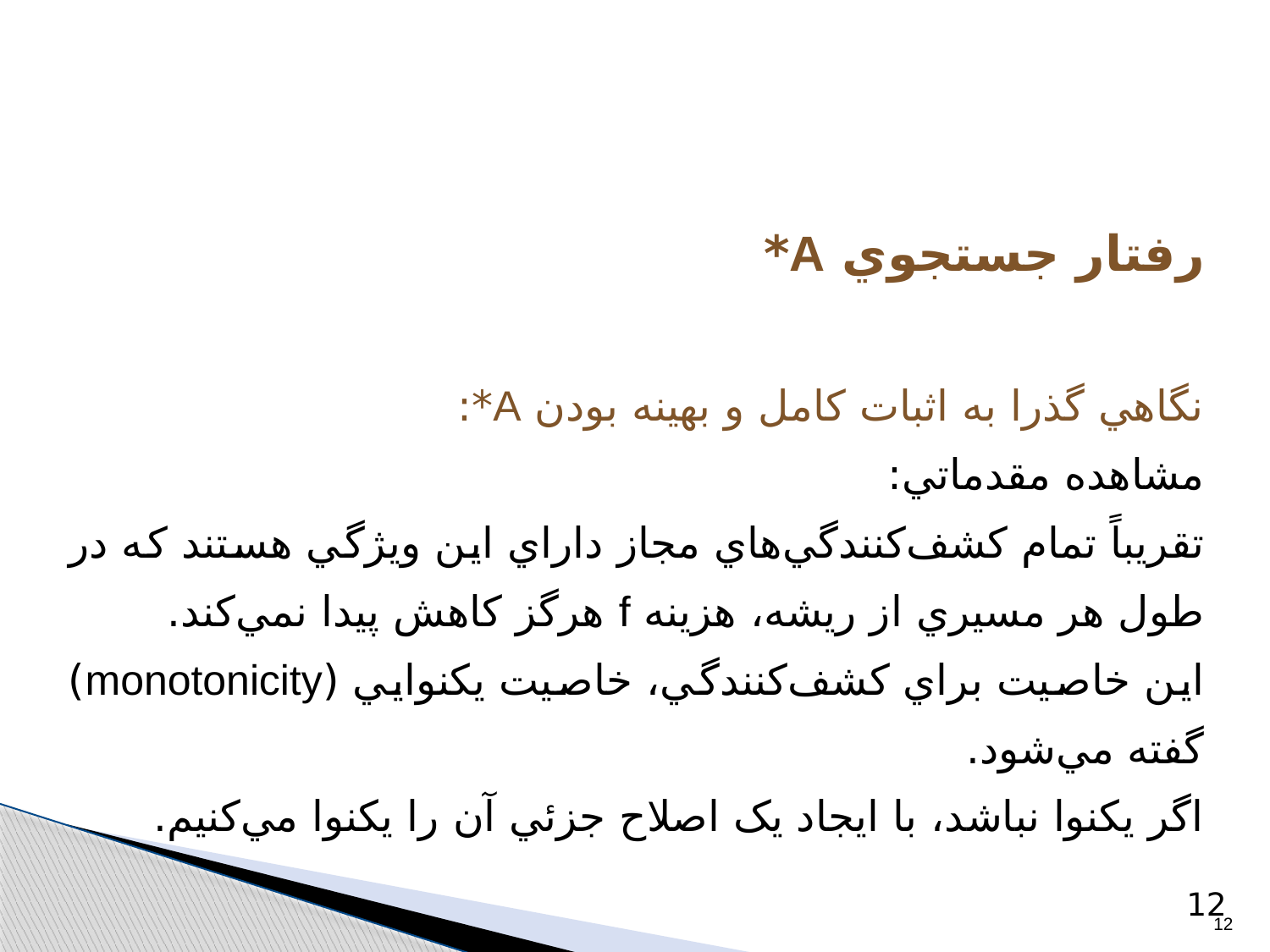

# جستجوي A*
رفتار جستجوي A*

نگاهي گذرا به اثبات کامل و بهينه بودن A*:
مشاهده مقدماتي:
تقريباً تمام کشف‌کنندگي‌هاي مجاز داراي اين ويژگي هستند که در طول هر مسيري از ريشه، هزينه f هرگز کاهش پيدا نمي‌کند.
اين خاصيت براي کشف‌کنندگي، خاصيت يکنوايي (monotonicity) گفته مي‌شود.
اگر يکنوا نباشد، با ايجاد يک اصلاح جزئي آن را يکنوا مي‌کنيم.
12